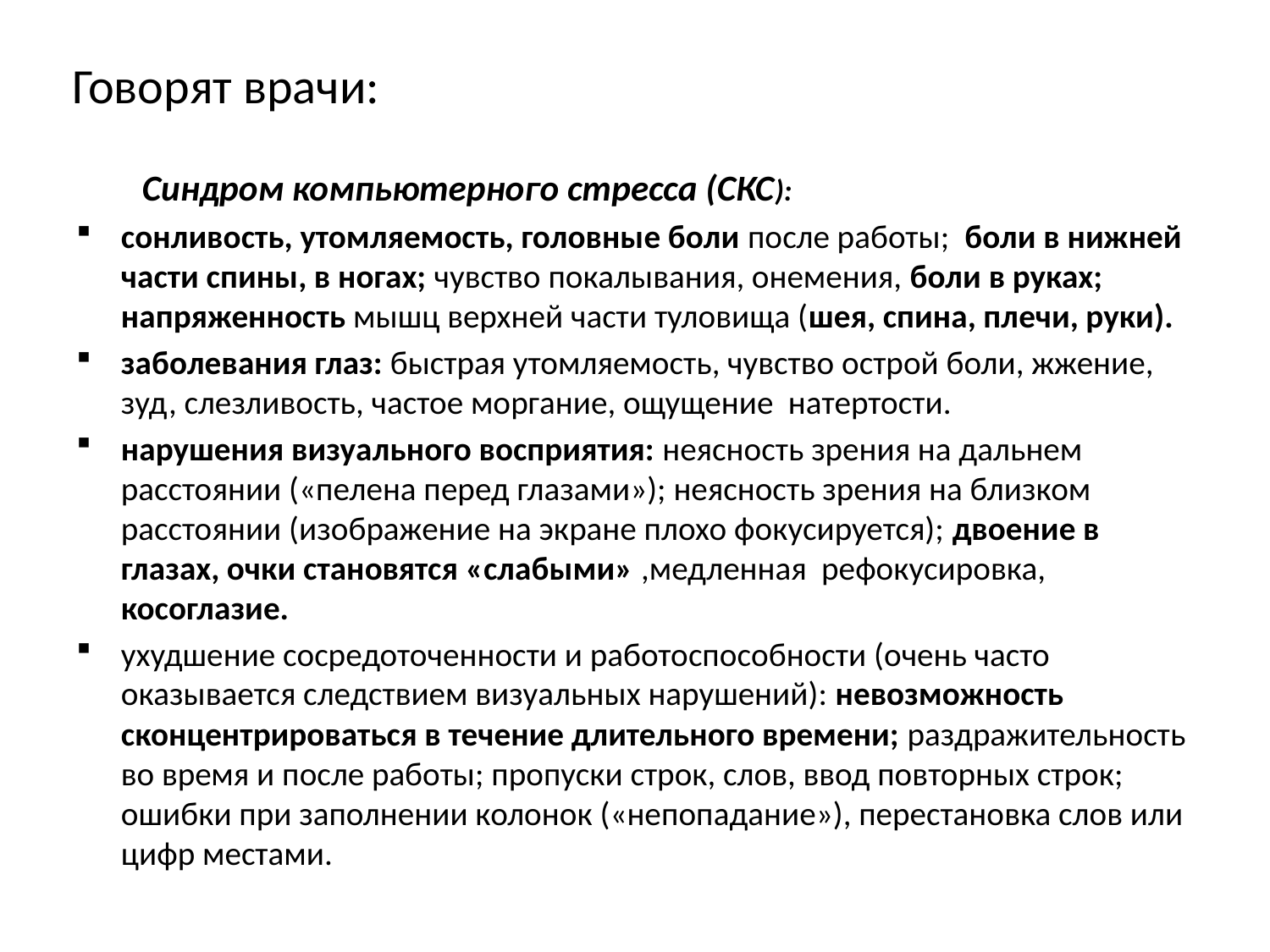

# Говорят врачи:
        Синдром компьютерного стресса (СКС):
сонливость, утомляемость, головные боли после работы;  боли в нижней части спины, в ногах; чувство покалывания, онемения, боли в руках; напряженность мышц верхней части туловища (шея, спина, плечи, руки).
заболевания глаз: быстрая утомляемость, чувство острой боли, жжение, зуд, слезливость, частое моргание, ощущение  натертости.
нарушения визуального восприятия: неясность зрения на дальнем расстоянии («пелена перед глазами»); неясность зрения на близком расстоянии (изображение на экране плохо фокусируется); двоение в глазах, очки становятся «слабыми» ,медленная  рефокусировка, косоглазие.
ухудшение сосредоточенности и работоспособности (очень часто оказывается следствием визуальных нарушений): невозможность сконцентрироваться в течение длительного времени; раздражительность во время и после работы; пропуски строк, слов, ввод повторных строк; ошибки при заполнении колонок («непопадание»), перестановка слов или цифр местами.